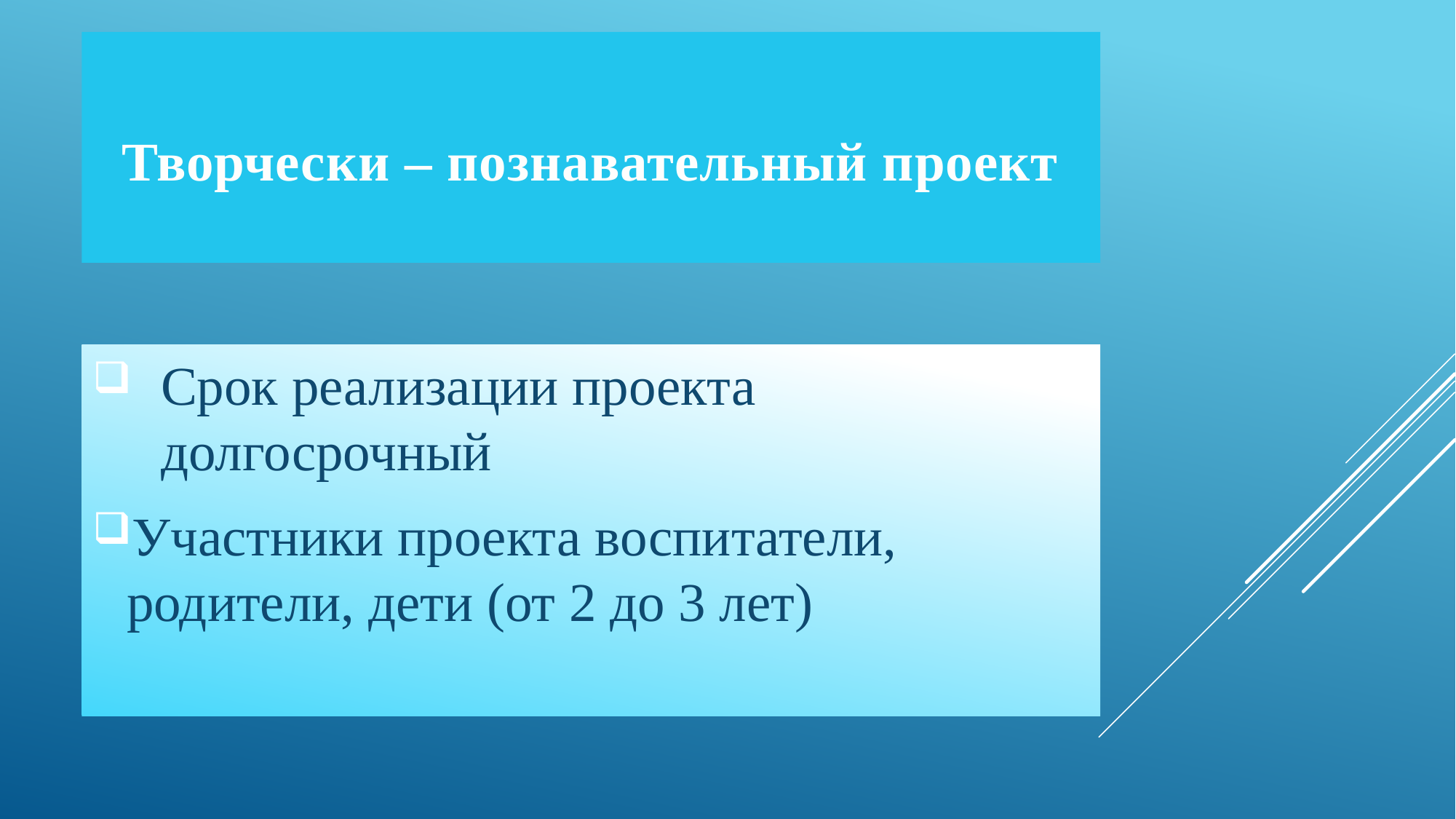

# Творчески – познавательный проект
Срок реализации проекта долгосрочный
Участники проекта воспитатели, родители, дети (от 2 до 3 лет)